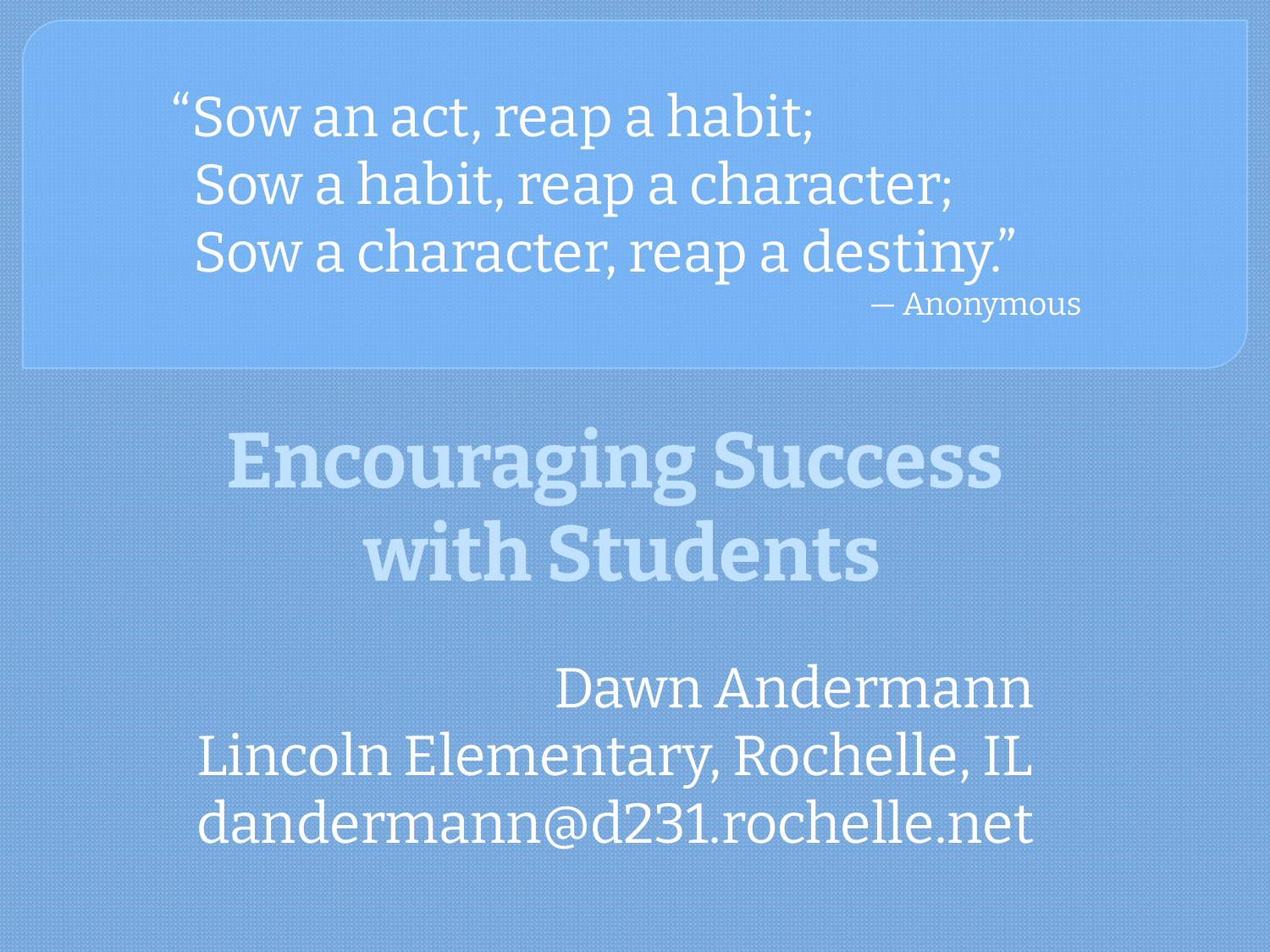

“Sow an act, reap a habit;
  Sow a habit, reap a character;
  Sow a character, reap a destiny.”
— Anonymous
# Encouraging Success with Students

Dawn Andermann
Lincoln Elementary, Rochelle, IL
dandermann@d231.rochelle.net